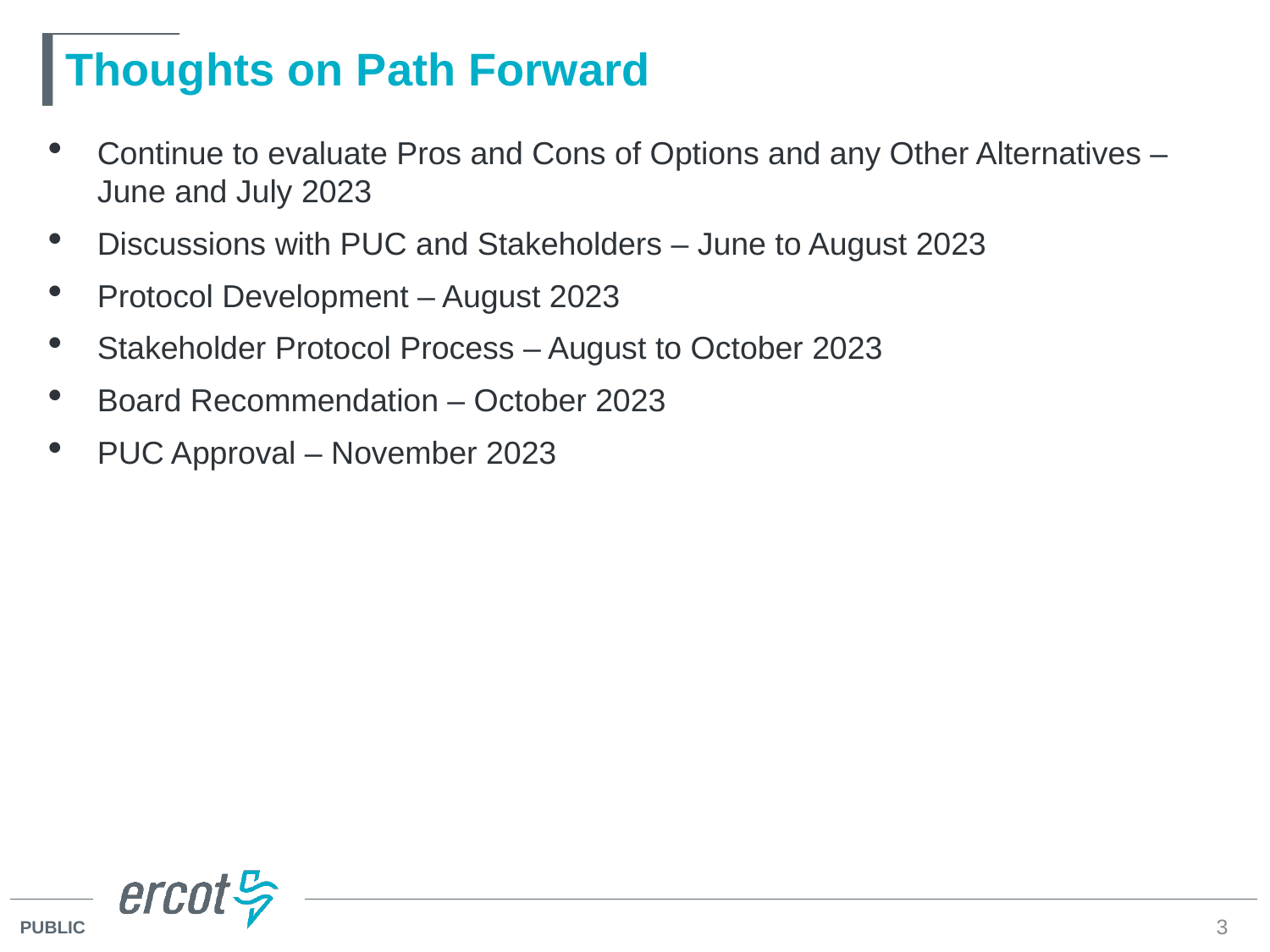

# Thoughts on Path Forward
Continue to evaluate Pros and Cons of Options and any Other Alternatives – June and July 2023
Discussions with PUC and Stakeholders – June to August 2023
Protocol Development – August 2023
Stakeholder Protocol Process – August to October 2023
Board Recommendation – October 2023
PUC Approval – November 2023
3